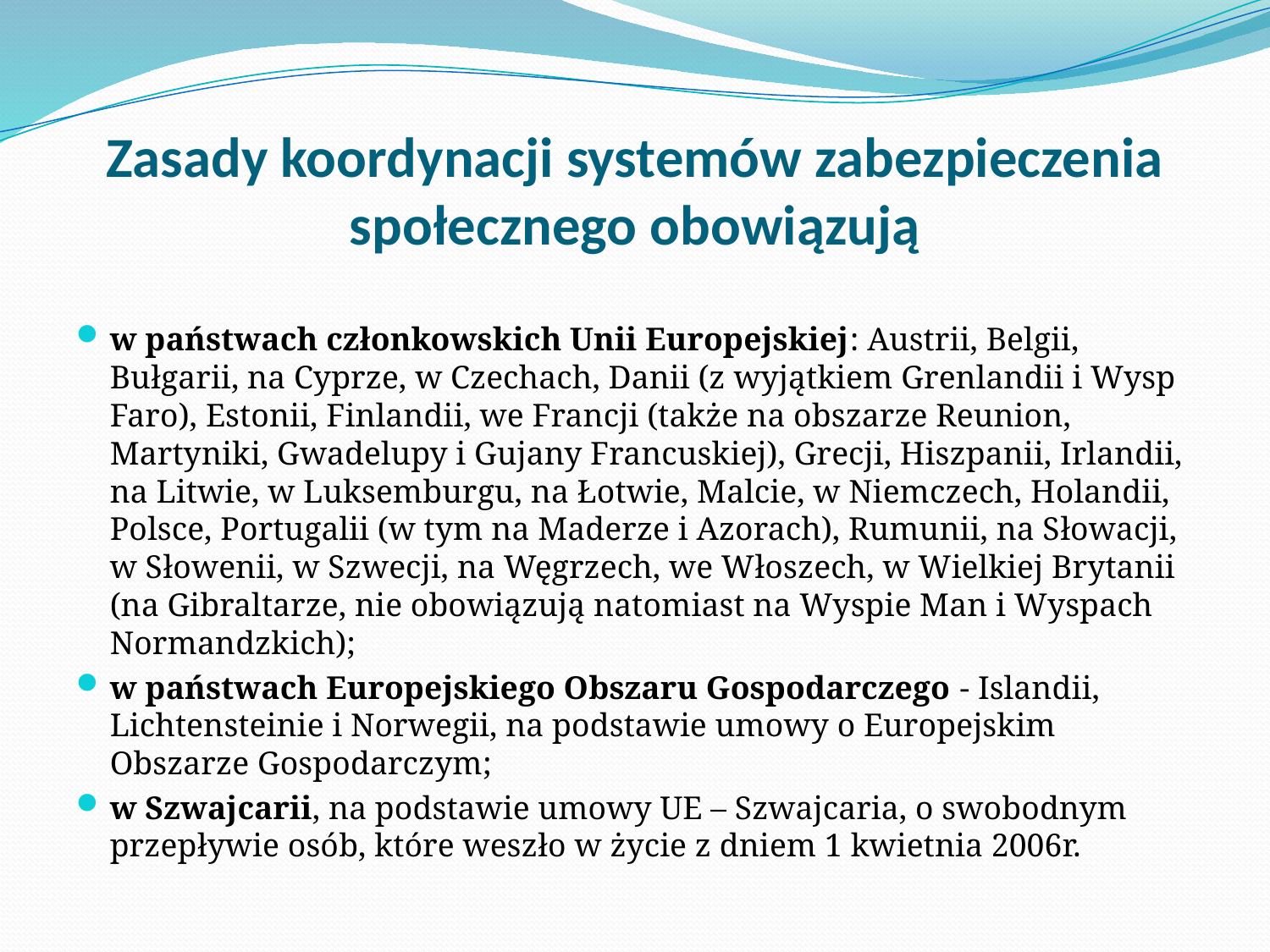

# Zasady koordynacji systemów zabezpieczenia społecznego obowiązują

w państwach członkowskich Unii Europejskiej: Austrii, Belgii, Bułgarii, na Cyprze, w Czechach, Danii (z wyjątkiem Grenlandii i Wysp Faro), Estonii, Finlandii, we Francji (także na obszarze Reunion, Martyniki, Gwadelupy i Gujany Francuskiej), Grecji, Hiszpanii, Irlandii, na Litwie, w Luksemburgu, na Łotwie, Malcie, w Niemczech, Holandii, Polsce, Portugalii (w tym na Maderze i Azorach), Rumunii, na Słowacji, w Słowenii, w Szwecji, na Węgrzech, we Włoszech, w Wielkiej Brytanii (na Gibraltarze, nie obowiązują natomiast na Wyspie Man i Wyspach Normandzkich);
w państwach Europejskiego Obszaru Gospodarczego - Islandii, Lichtensteinie i Norwegii, na podstawie umowy o Europejskim Obszarze Gospodarczym;
w Szwajcarii, na podstawie umowy UE – Szwajcaria, o swobodnym przepływie osób, które weszło w życie z dniem 1 kwietnia 2006r.